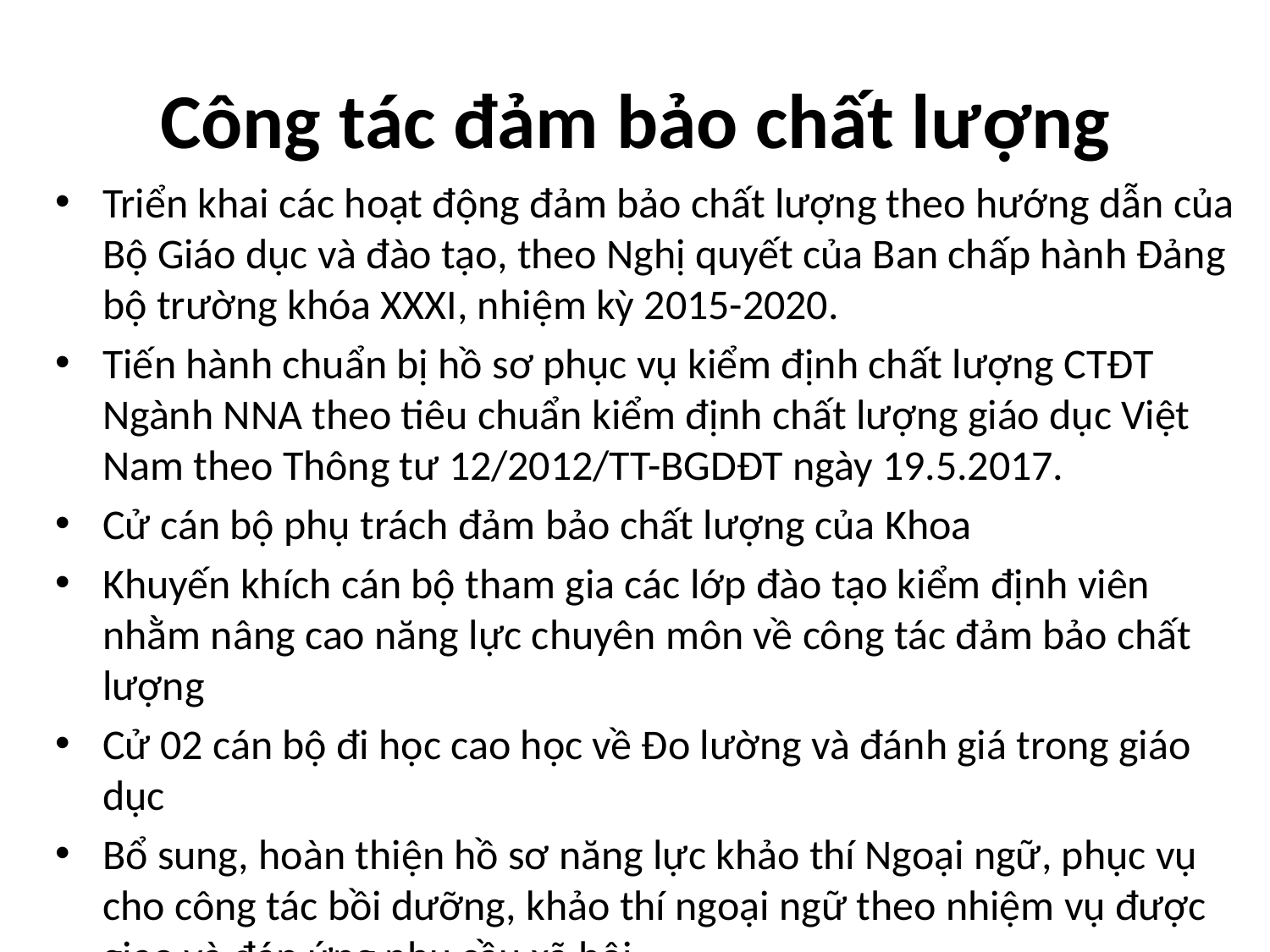

# Công tác đảm bảo chất lượng
Triển khai các hoạt động đảm bảo chất lượng theo hướng dẫn của Bộ Giáo dục và đào tạo, theo Nghị quyết của Ban chấp hành Đảng bộ trường khóa XXXI, nhiệm kỳ 2015-2020.
Tiến hành chuẩn bị hồ sơ phục vụ kiểm định chất lượng CTĐT Ngành NNA theo tiêu chuẩn kiểm định chất lượng giáo dục Việt Nam theo Thông tư 12/2012/TT-BGDĐT ngày 19.5.2017.
Cử cán bộ phụ trách đảm bảo chất lượng của Khoa
Khuyến khích cán bộ tham gia các lớp đào tạo kiểm định viên nhằm nâng cao năng lực chuyên môn về công tác đảm bảo chất lượng
Cử 02 cán bộ đi học cao học về Đo lường và đánh giá trong giáo dục
Bổ sung, hoàn thiện hồ sơ năng lực khảo thí Ngoại ngữ, phục vụ cho công tác bồi dưỡng, khảo thí ngoại ngữ theo nhiệm vụ được giao và đáp ứng nhu cầu xã hội.